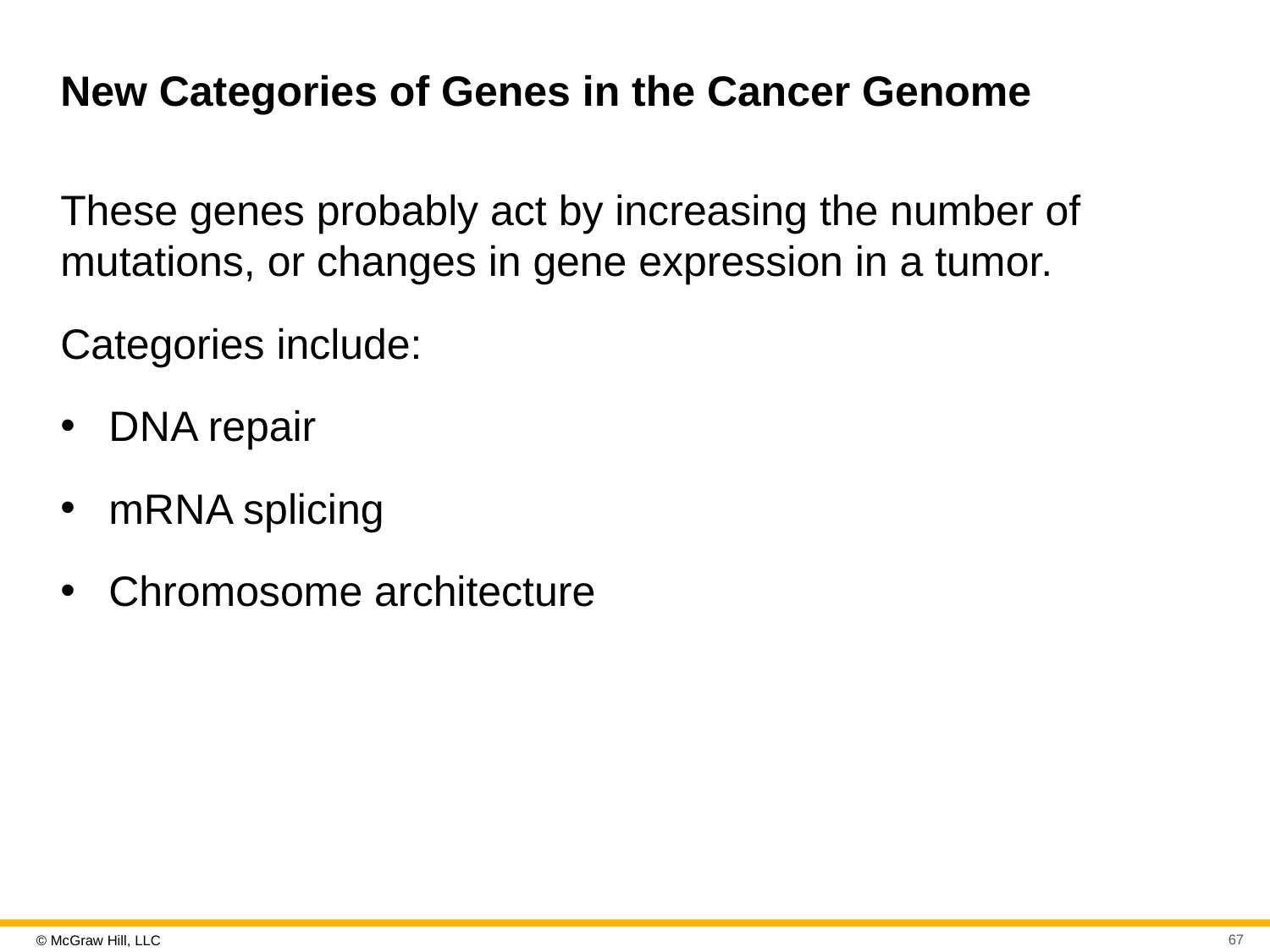

# New Categories of Genes in the Cancer Genome
These genes probably act by increasing the number of mutations, or changes in gene expression in a tumor.
Categories include:
D N A repair
mR N A splicing
Chromosome architecture
67